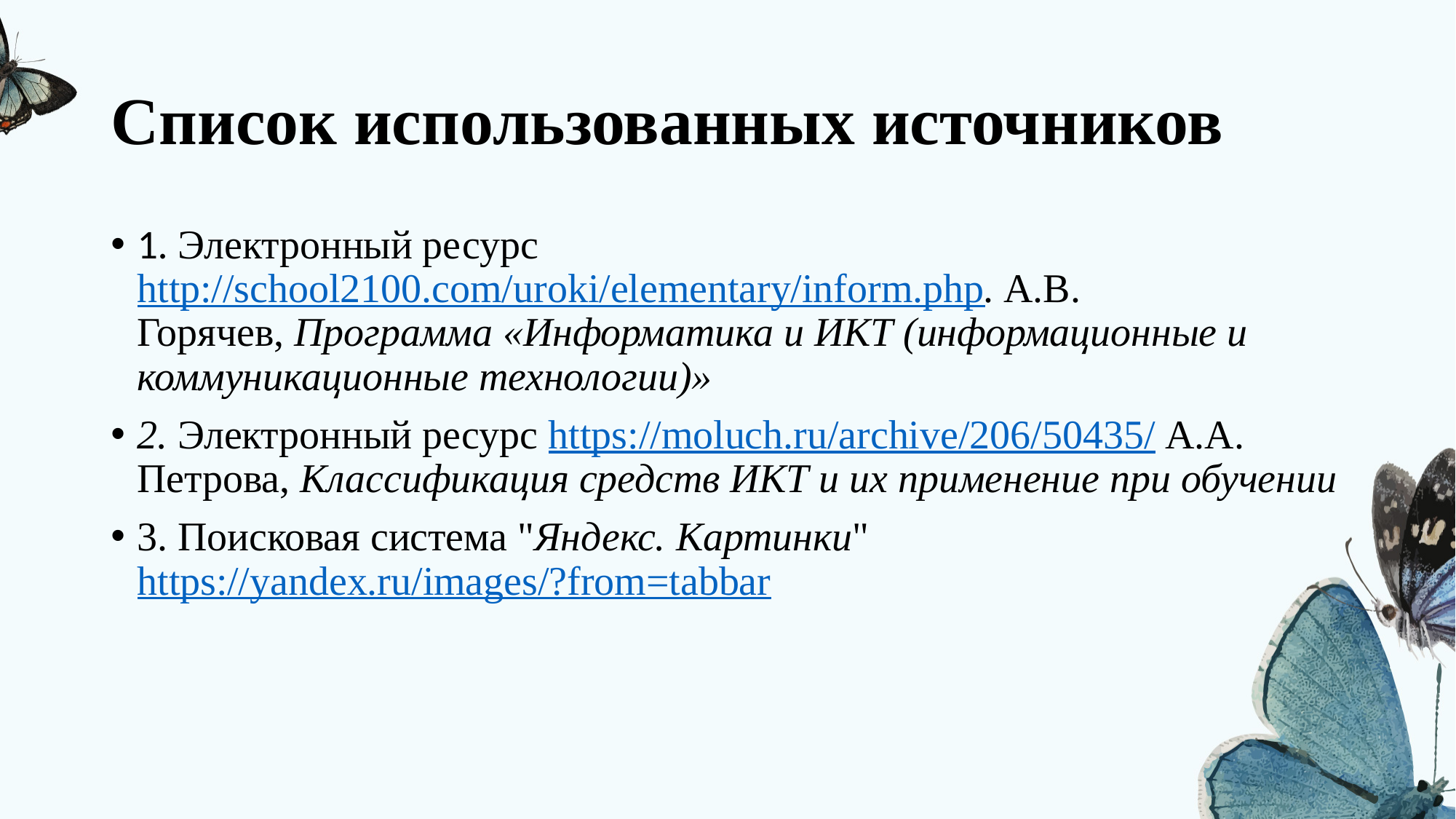

# Список использованных источников
1. Электронный ресурс http://school2100.com/uroki/elementary/inform.php. А.В. Горячев, Программа «Информатика и ИКТ (информационные и коммуникационные технологии)»
2. Электронный ресурс https://moluch.ru/archive/206/50435/ А.А. Петрова, Классификация средств ИКТ и их применение при обучении
3. Поисковая система "Яндекс. Картинки" https://yandex.ru/images/?from=tabbar